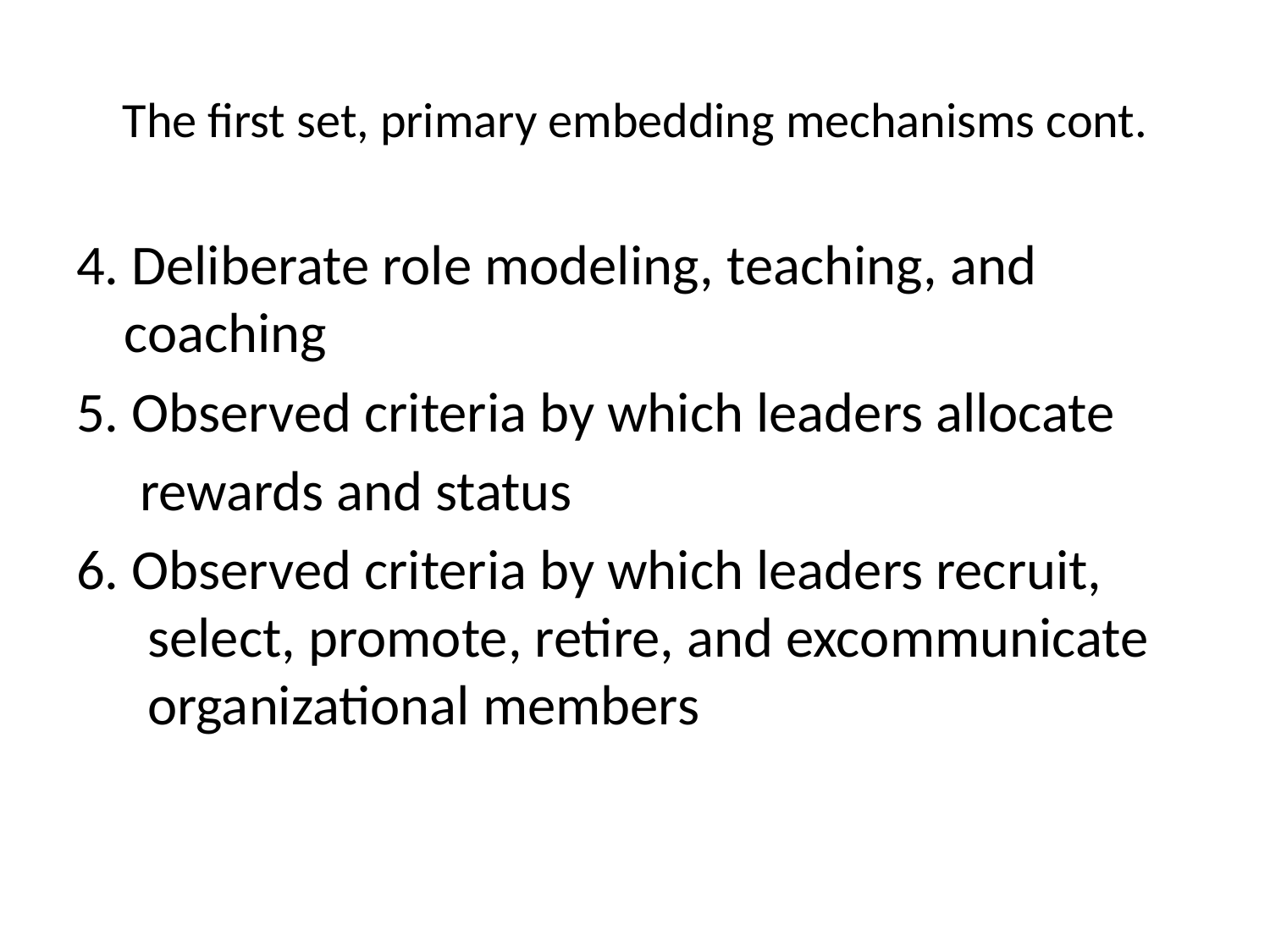

# The first set, primary embedding mechanisms cont.
4. Deliberate role modeling, teaching, and coaching
5. Observed criteria by which leaders allocate
     rewards and status
6. Observed criteria by which leaders recruit, select, promote, retire, and excommunicate organizational members